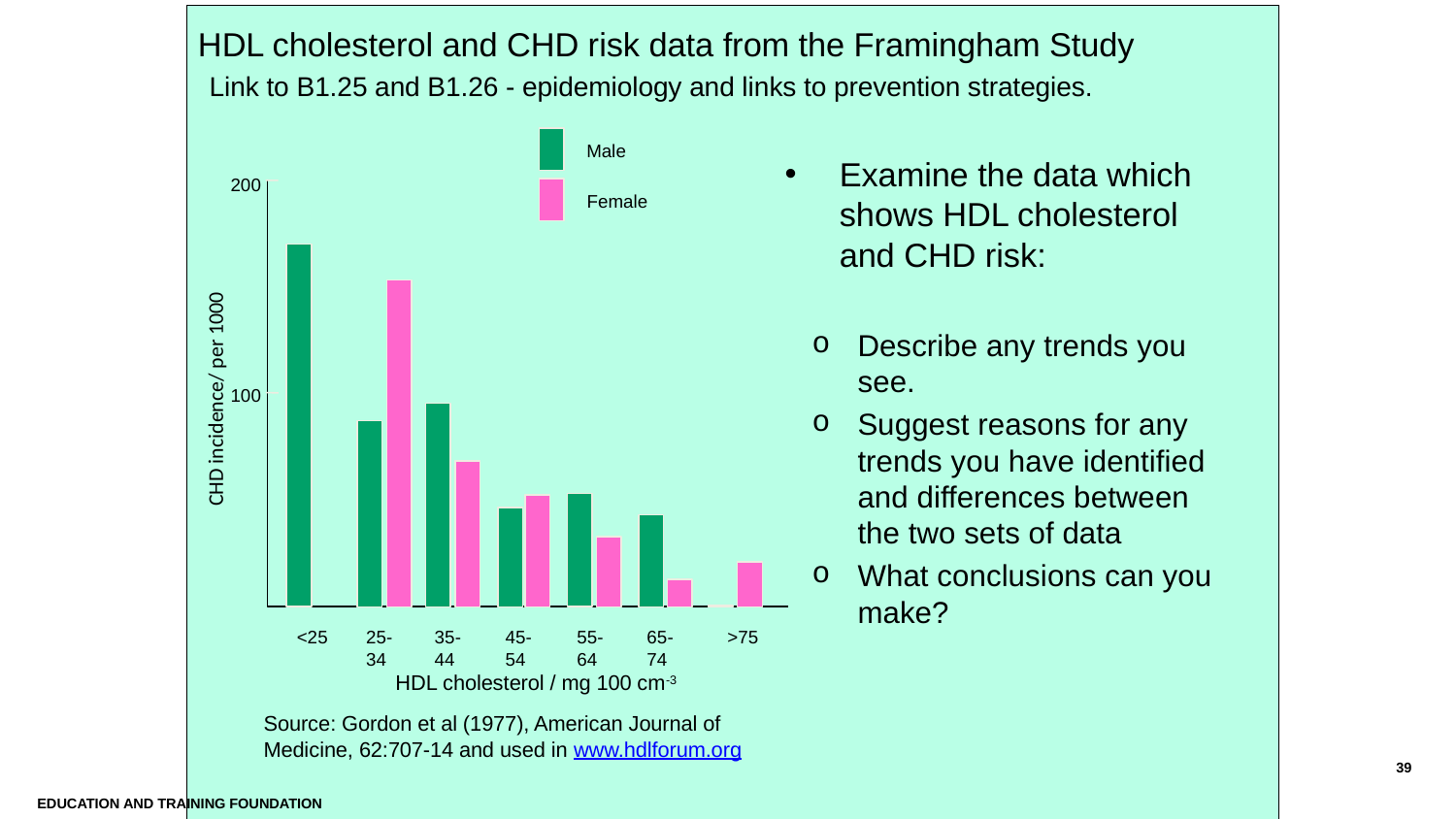

# HDL cholesterol and CHD risk data from the Framingham Study

Link to B1.25 and B1.26 - epidemiology and links to prevention strategies.

Male
200
CHD incidence/ per 1000

100
<25
35-44

Female

25-34
45-54
55-64
65-74
>75
HDL cholesterol / mg 100 cm-3
Source: Gordon et al (1977), American Journal of Medicine, 62:707-14 and used in www.hdlforum.org
Examine the data which shows HDL cholesterol and CHD risk:

Describe any trends you see.
Suggest reasons for any trends you have identified and differences between the two sets of data
What conclusions can you make?
39
Education and Training Foundation